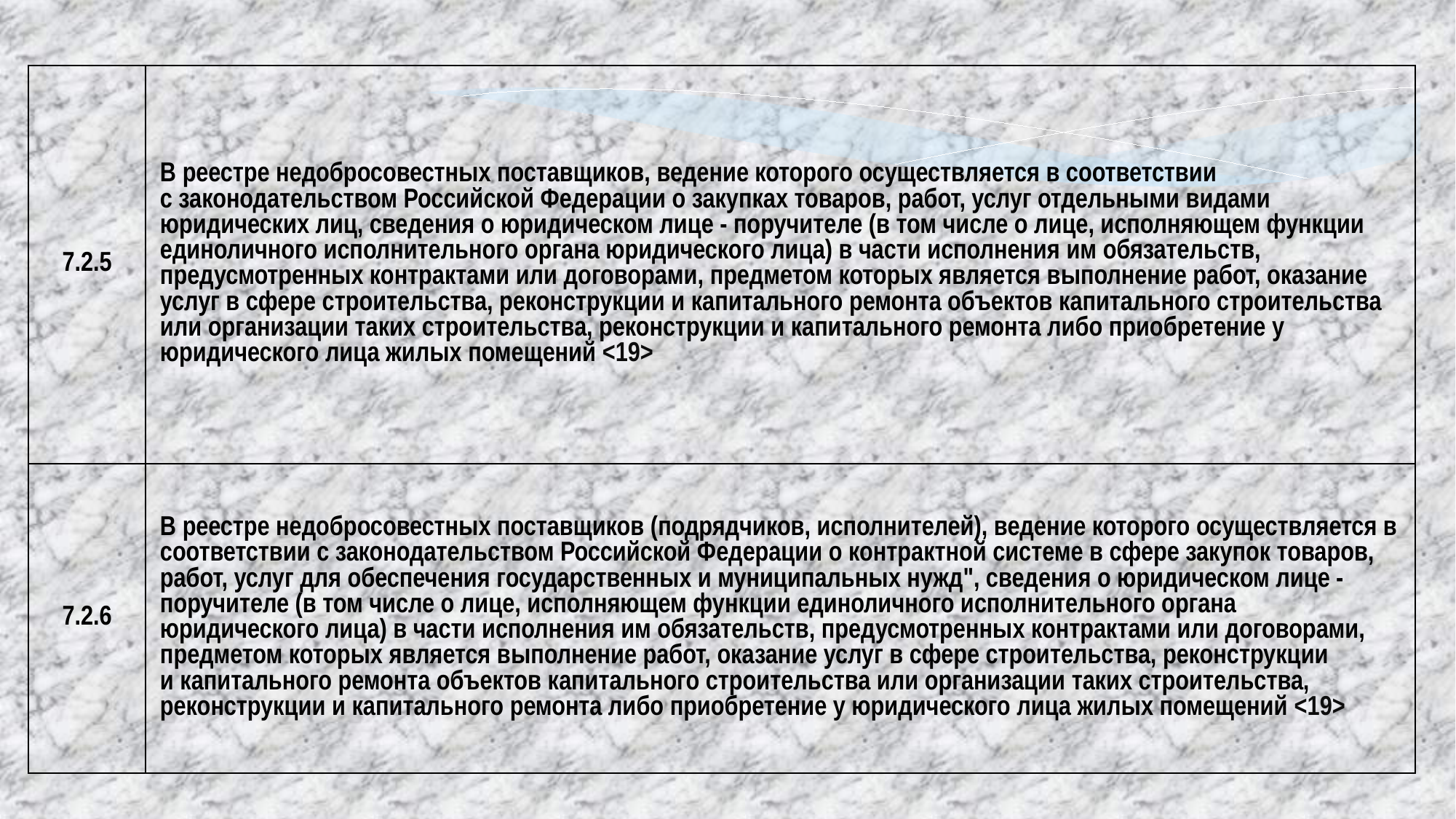

| 7.2.5 | В реестре недобросовестных поставщиков, ведение которого осуществляется в соответствии с законодательством Российской Федерации о закупках товаров, работ, услуг отдельными видами юридических лиц, сведения о юридическом лице - поручителе (в том числе о лице, исполняющем функции единоличного исполнительного органа юридического лица) в части исполнения им обязательств, предусмотренных контрактами или договорами, предметом которых является выполнение работ, оказание услуг в сфере строительства, реконструкции и капитального ремонта объектов капитального строительства или организации таких строительства, реконструкции и капитального ремонта либо приобретение у юридического лица жилых помещений <19> |
| --- | --- |
| 7.2.6 | В реестре недобросовестных поставщиков (подрядчиков, исполнителей), ведение которого осуществляется в соответствии с законодательством Российской Федерации о контрактной системе в сфере закупок товаров, работ, услуг для обеспечения государственных и муниципальных нужд", сведения о юридическом лице - поручителе (в том числе о лице, исполняющем функции единоличного исполнительного органа юридического лица) в части исполнения им обязательств, предусмотренных контрактами или договорами, предметом которых является выполнение работ, оказание услуг в сфере строительства, реконструкции и капитального ремонта объектов капитального строительства или организации таких строительства, реконструкции и капитального ремонта либо приобретение у юридического лица жилых помещений <19> |